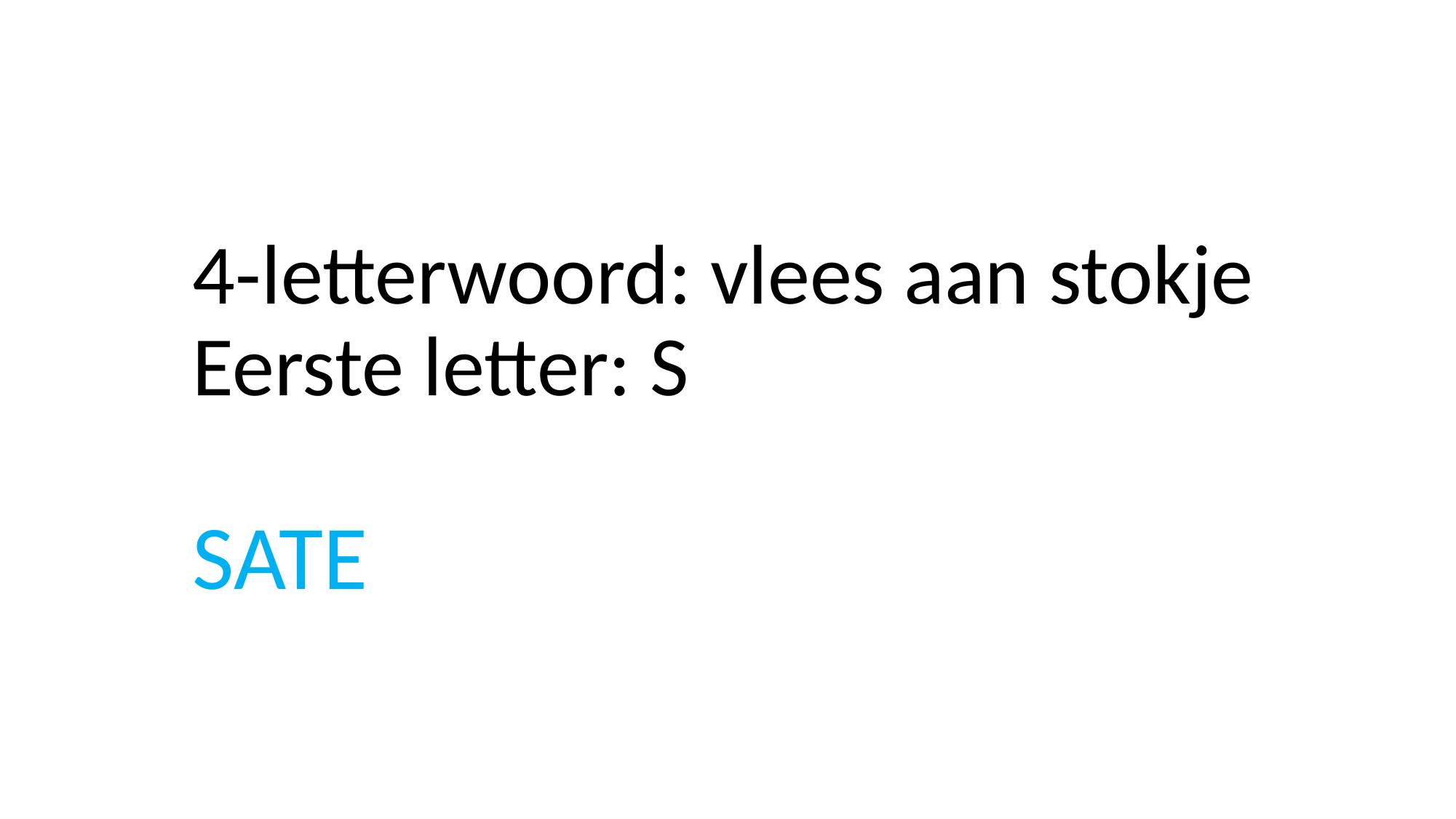

# 4-letterwoord: vlees aan stokje Eerste letter: S
SATE